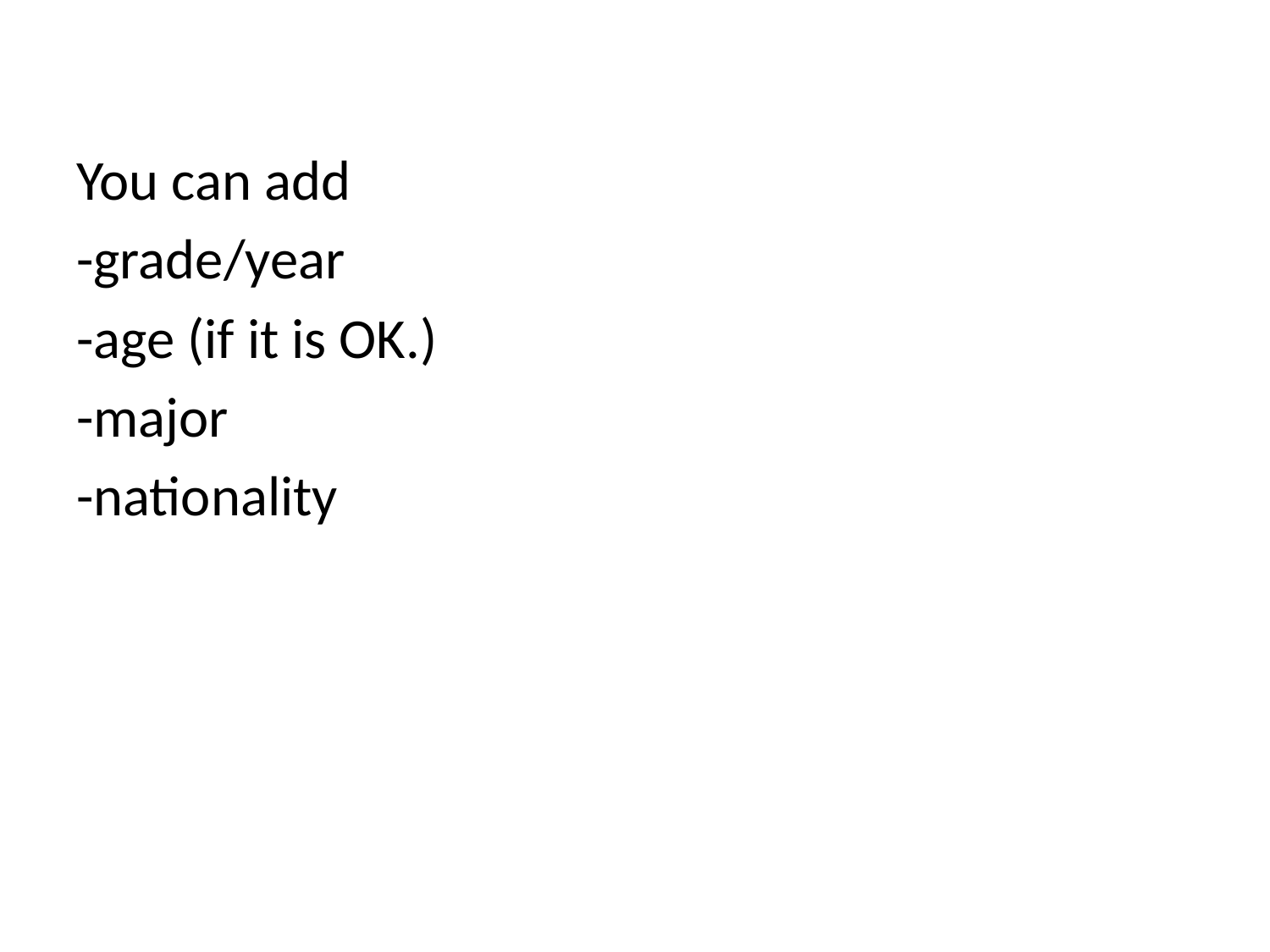

#
You can add
-grade/year
-age (if it is OK.)
-major
-nationality